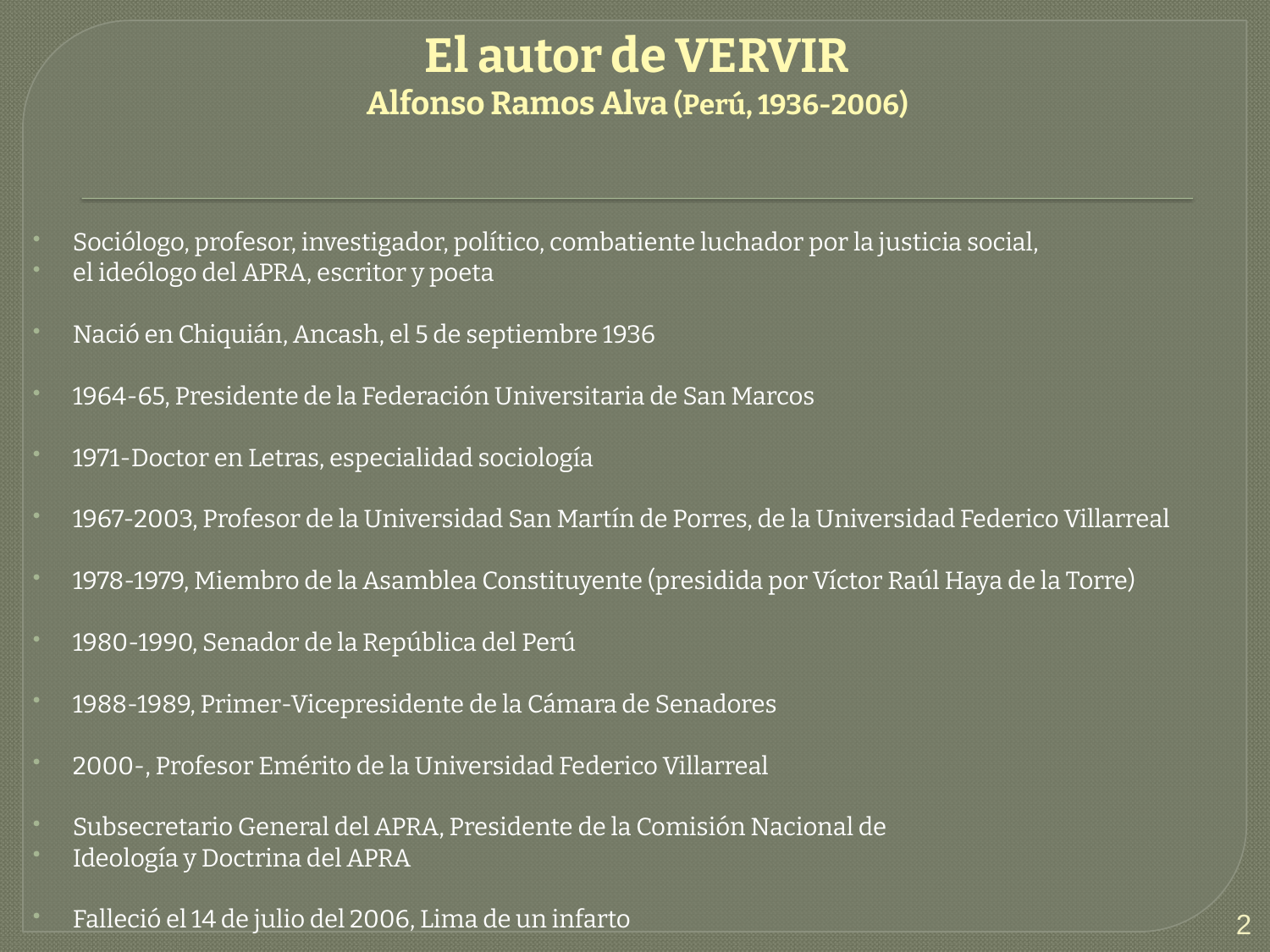

# El autor de VERVIR Alfonso Ramos Alva (Perú, 1936-2006)

Sociólogo, profesor, investigador, político, combatiente luchador por la justicia social,
el ideólogo del APRA, escritor y poeta

Nació en Chiquián, Ancash, el 5 de septiembre 1936

1964-65, Presidente de la Federación Universitaria de San Marcos

1971-Doctor en Letras, especialidad sociología

1967-2003, Profesor de la Universidad San Martín de Porres, de la Universidad Federico Villarreal

1978-1979, Miembro de la Asamblea Constituyente (presidida por Víctor Raúl Haya de la Torre)

1980-1990, Senador de la República del Perú

1988-1989, Primer-Vicepresidente de la Cámara de Senadores

2000-, Profesor Emérito de la Universidad Federico Villarreal

Subsecretario General del APRA, Presidente de la Comisión Nacional de
Ideología y Doctrina del APRA

Falleció el 14 de julio del 2006, Lima de un infarto

2